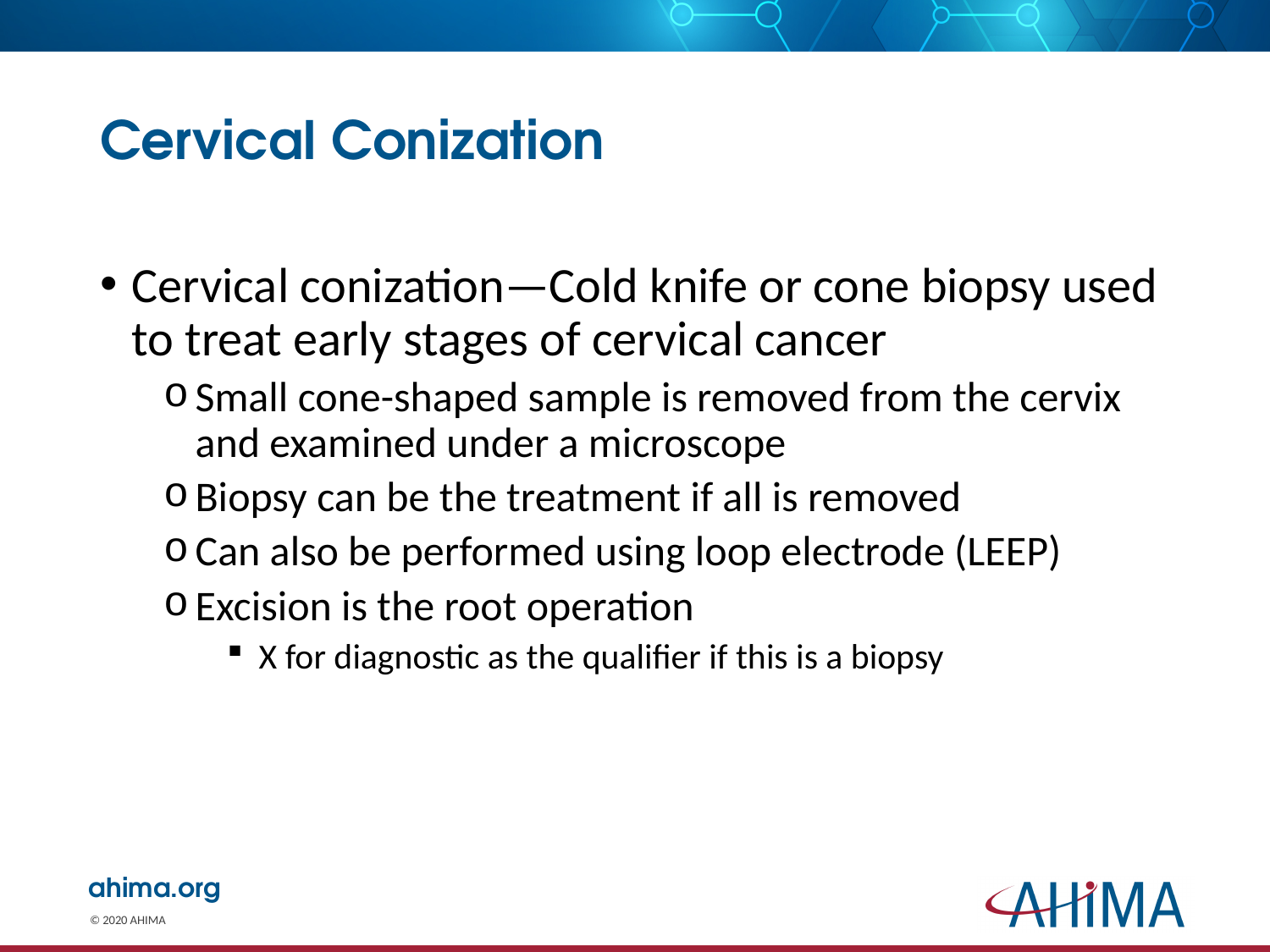

# Cervical Conization
Cervical conization—Cold knife or cone biopsy used to treat early stages of cervical cancer
Small cone-shaped sample is removed from the cervix and examined under a microscope
Biopsy can be the treatment if all is removed
Can also be performed using loop electrode (LEEP)
Excision is the root operation
X for diagnostic as the qualifier if this is a biopsy